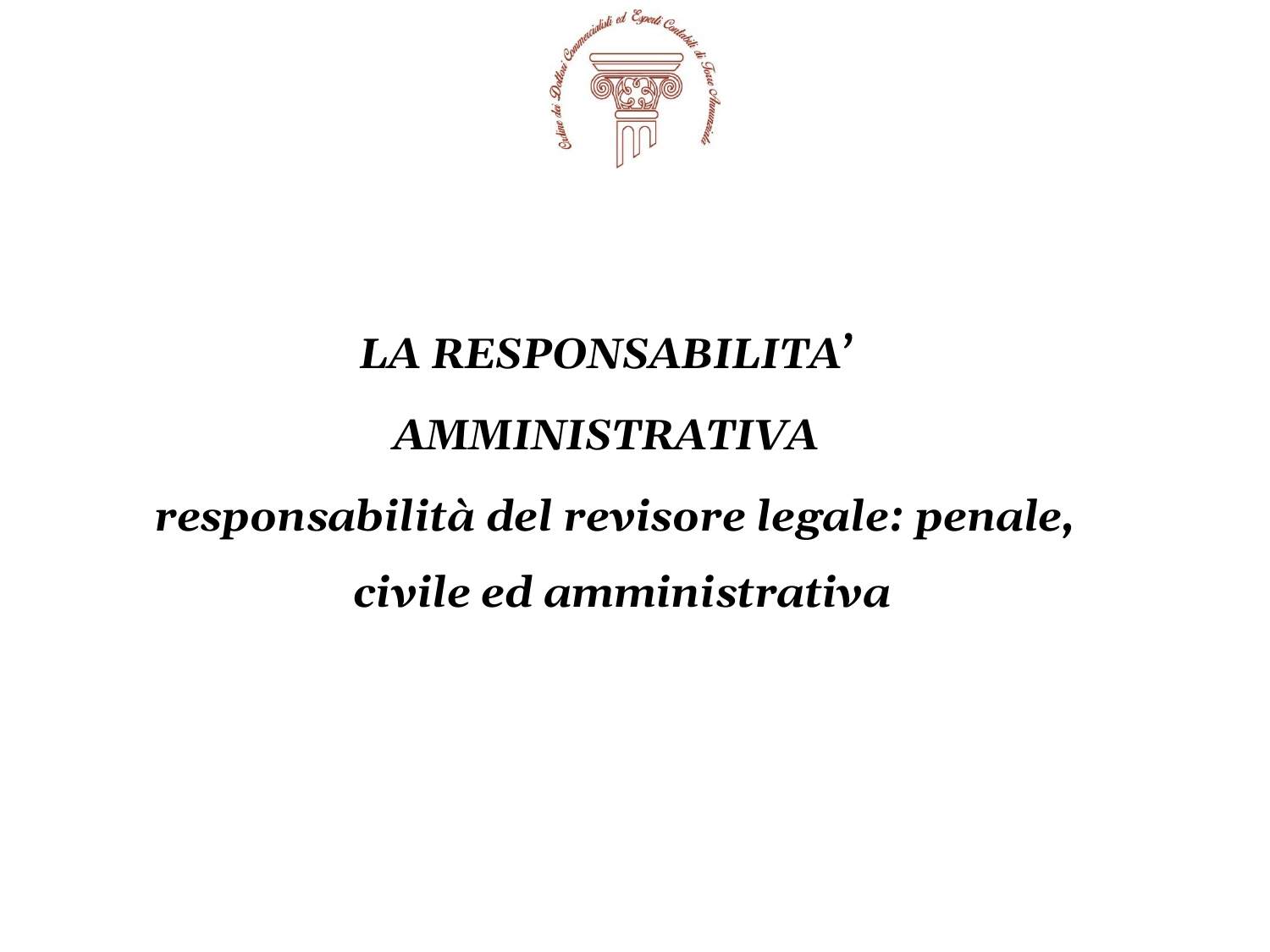

# LA RESPONSABILITA’
AMMINISTRATIVA
responsabilità del revisore legale: penale, civile ed amministrativa